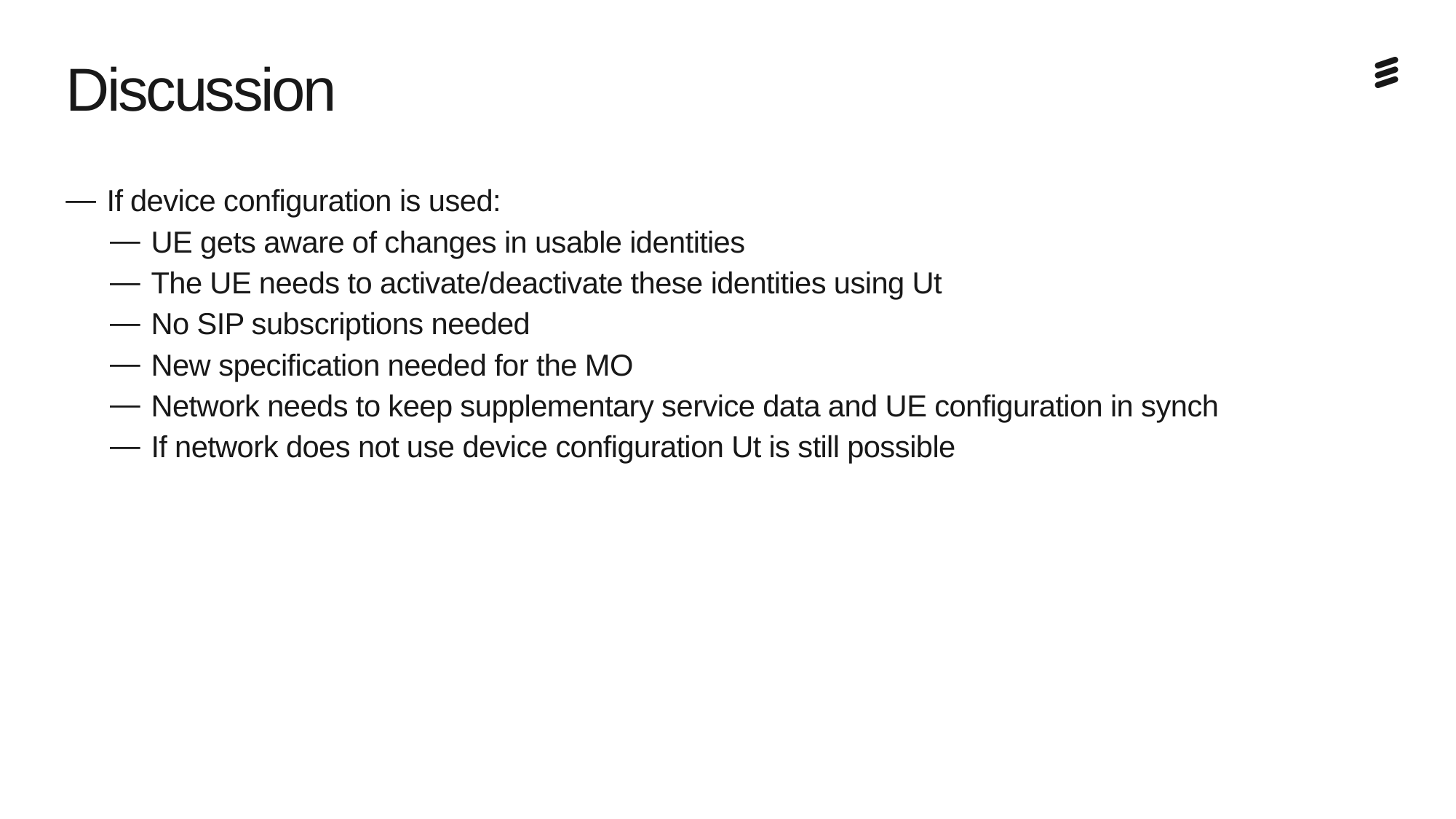

# Discussion
If device configuration is used:
UE gets aware of changes in usable identities
The UE needs to activate/deactivate these identities using Ut
No SIP subscriptions needed
New specification needed for the MO
Network needs to keep supplementary service data and UE configuration in synch
If network does not use device configuration Ut is still possible